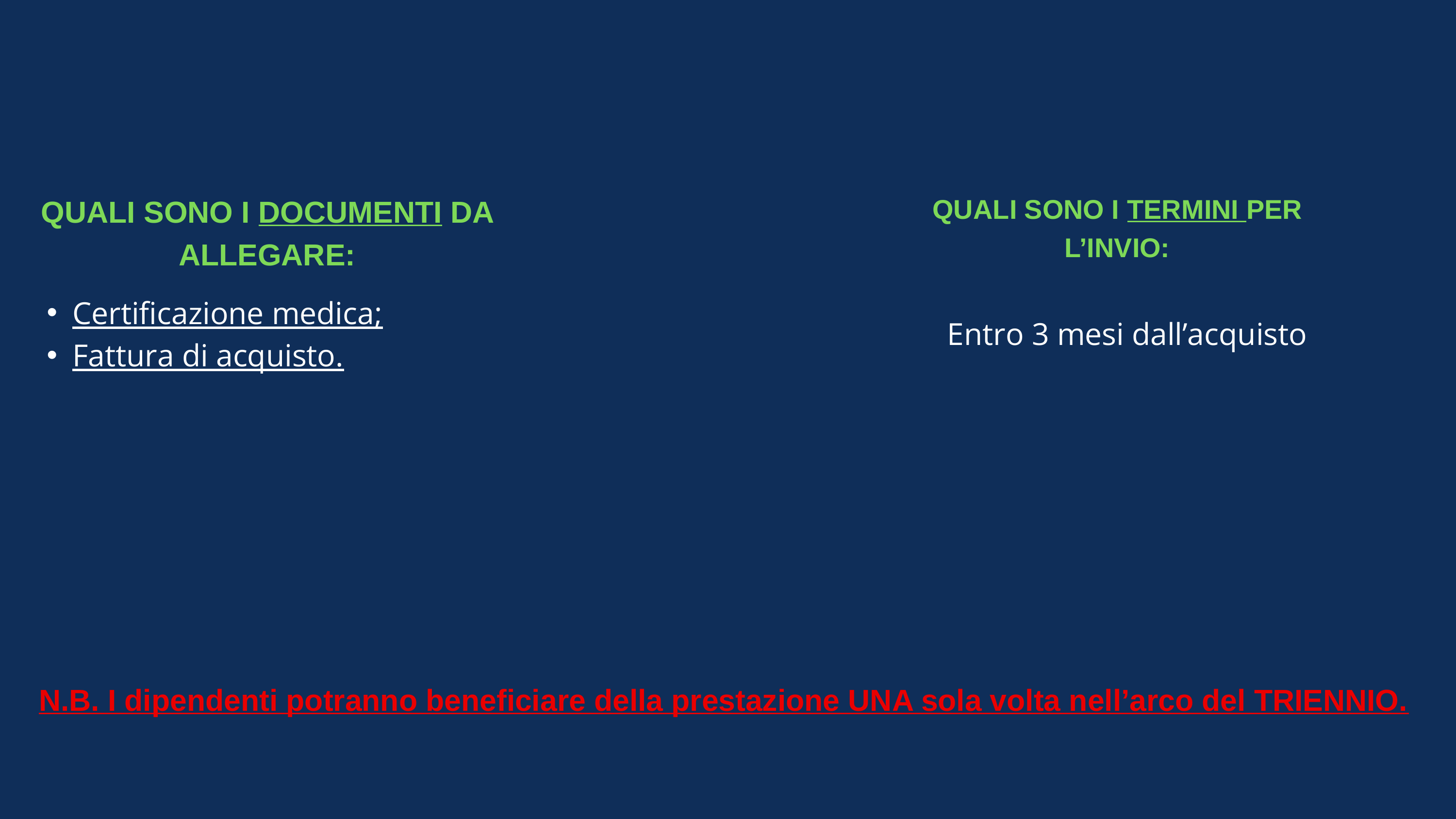

QUALI SONO I DOCUMENTI DA ALLEGARE:
QUALI SONO I TERMINI PER L’INVIO:
Certificazione medica;
Fattura di acquisto.
Entro 3 mesi dall’acquisto
N.B. I dipendenti potranno beneficiare della prestazione UNA sola volta nell’arco del TRIENNIO.